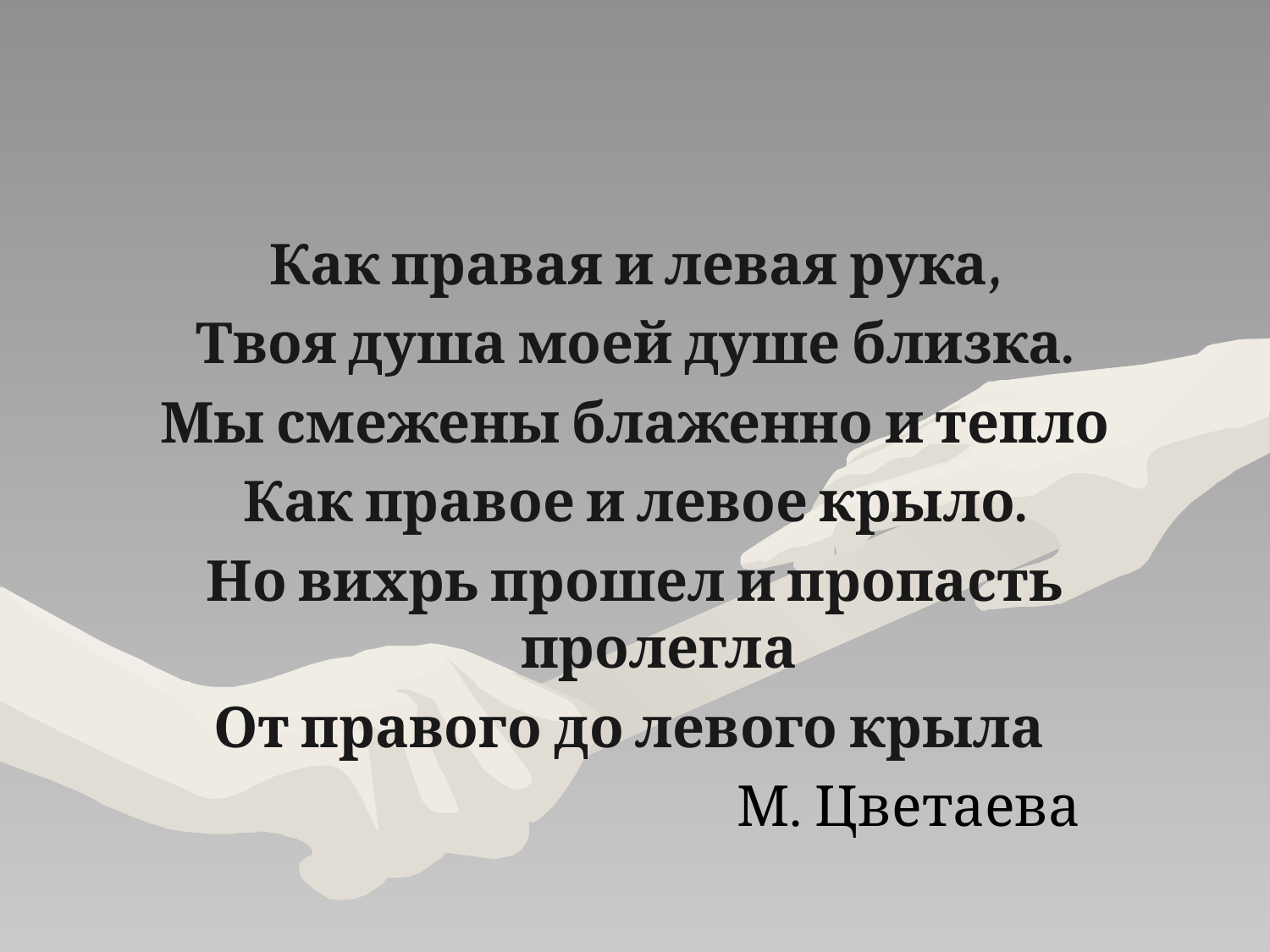

Как правая и левая рука,
Твоя душа моей душе близка.
Мы смежены блаженно и тепло
Как правое и левое крыло.
Но вихрь прошел и пропасть пролегла
От правого до левого крыла
                                                    М. Цветаева